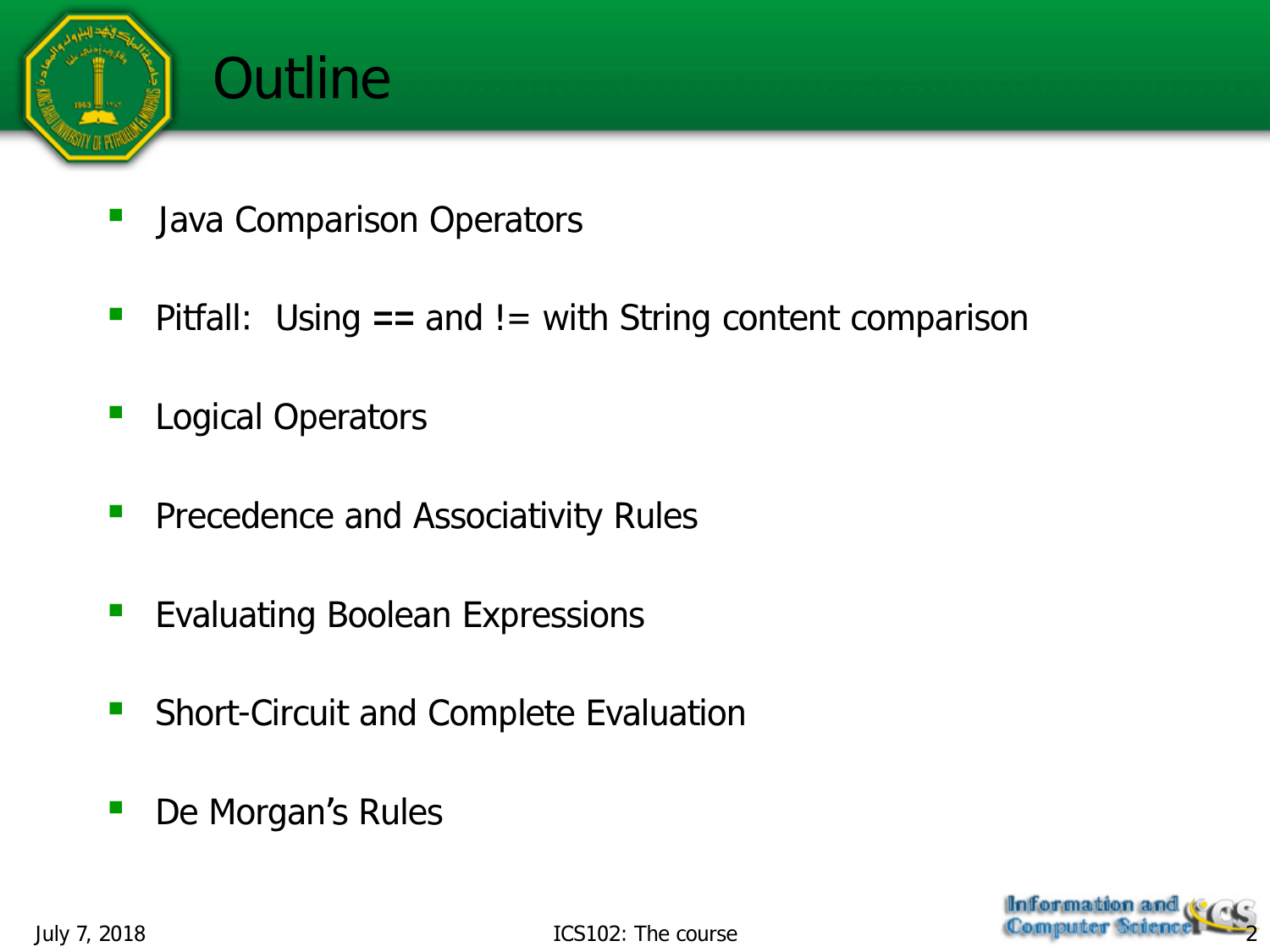

Outline
Java Comparison Operators

Pitfall:  Using == and != with String content comparison

Logical Operators

Precedence and Associativity Rules

Evaluating Boolean Expressions

Short-Circuit and Complete Evaluation

De Morgan’s Rules

July 7, 2018
ICS102: The course
2